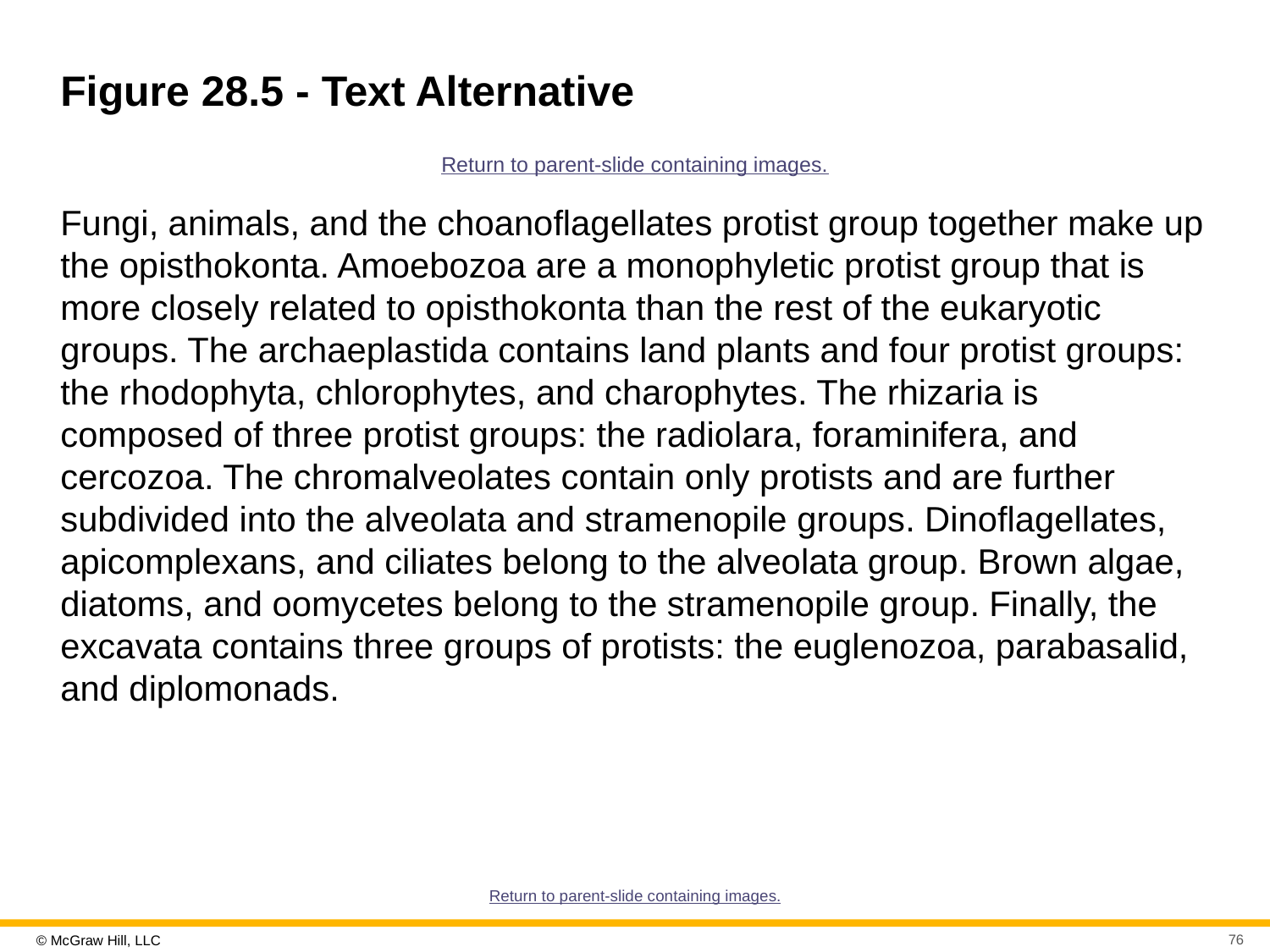

# Figure 28.5 - Text Alternative
Return to parent-slide containing images.
Fungi, animals, and the choanoflagellates protist group together make up the opisthokonta. Amoebozoa are a monophyletic protist group that is more closely related to opisthokonta than the rest of the eukaryotic groups. The archaeplastida contains land plants and four protist groups: the rhodophyta, chlorophytes, and charophytes. The rhizaria is composed of three protist groups: the radiolara, foraminifera, and cercozoa. The chromalveolates contain only protists and are further subdivided into the alveolata and stramenopile groups. Dinoflagellates, apicomplexans, and ciliates belong to the alveolata group. Brown algae, diatoms, and oomycetes belong to the stramenopile group. Finally, the excavata contains three groups of protists: the euglenozoa, parabasalid, and diplomonads.
Return to parent-slide containing images.
76